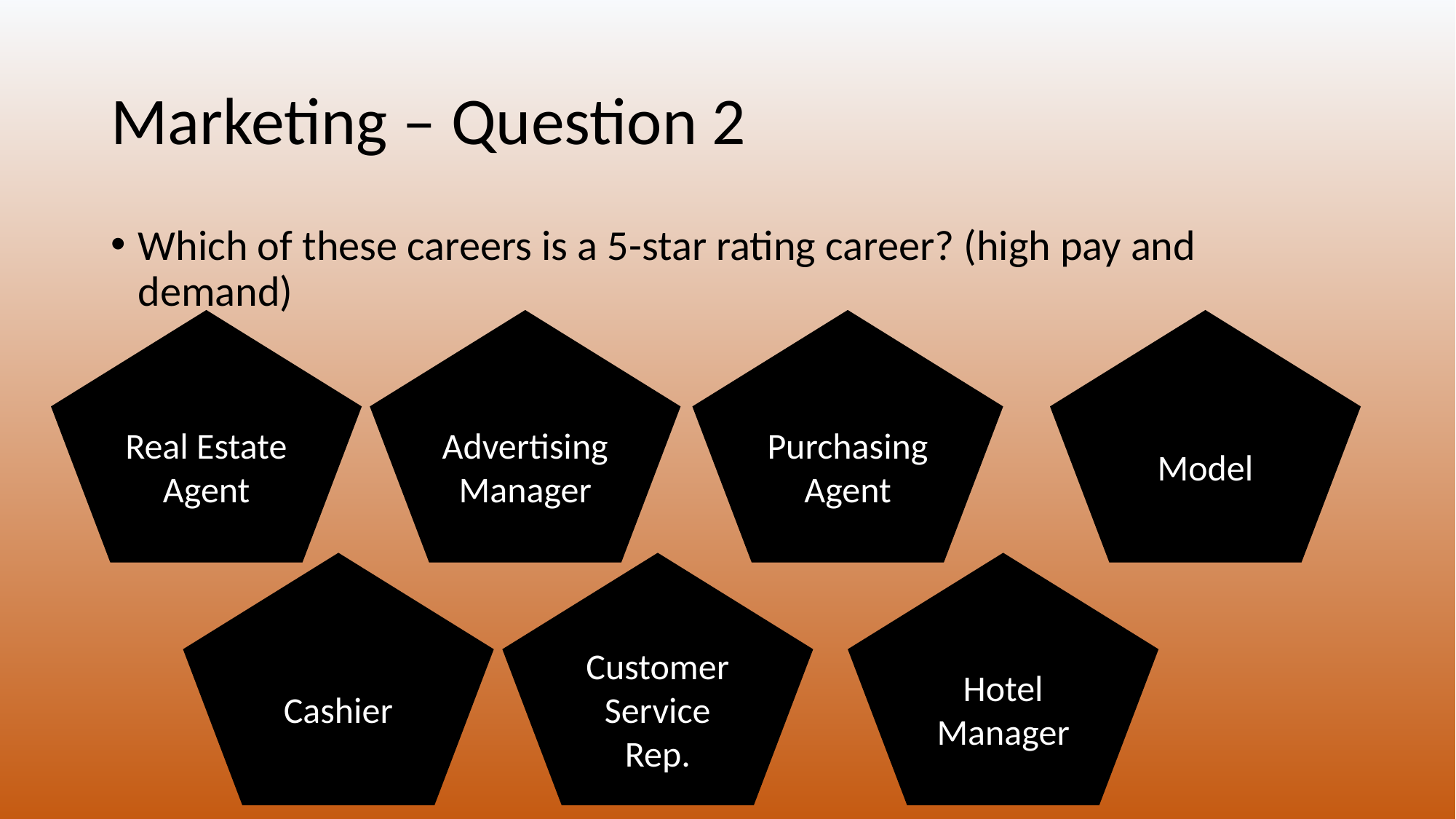

# Marketing – Question 2
Which of these careers is a 5-star rating career? (high pay and demand)
Real Estate Agent
Advertising Manager
Purchasing Agent
Model
Cashier
Customer Service Rep.
Hotel Manager